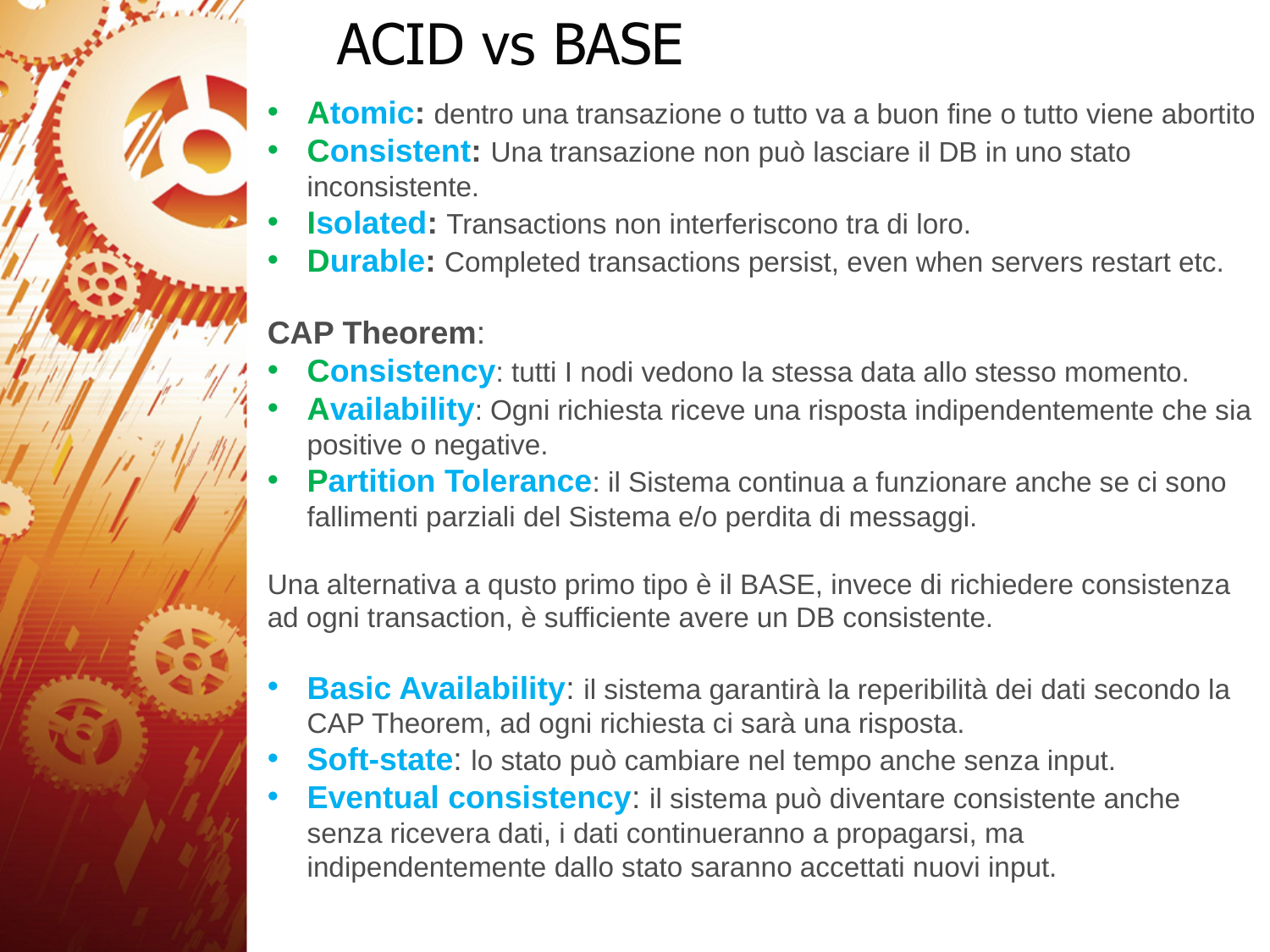

ACID vs BASE
Atomic: dentro una transazione o tutto va a buon fine o tutto viene abortito
Consistent: Una transazione non può lasciare il DB in uno stato inconsistente.
Isolated: Transactions non interferiscono tra di loro.
Durable: Completed transactions persist, even when servers restart etc.

CAP Theorem:
Consistency: tutti I nodi vedono la stessa data allo stesso momento.
Availability: Ogni richiesta riceve una risposta indipendentemente che sia positive o negative.
Partition Tolerance: il Sistema continua a funzionare anche se ci sono fallimenti parziali del Sistema e/o perdita di messaggi.

Una alternativa a qusto primo tipo è il BASE, invece di richiedere consistenza ad ogni transaction, è sufficiente avere un DB consistente.

Basic Availability: il sistema garantirà la reperibilità dei dati secondo la CAP Theorem, ad ogni richiesta ci sarà una risposta.
Soft-state: lo stato può cambiare nel tempo anche senza input.
Eventual consistency: il sistema può diventare consistente anche senza ricevera dati, i dati continueranno a propagarsi, ma indipendentemente dallo stato saranno accettati nuovi input.